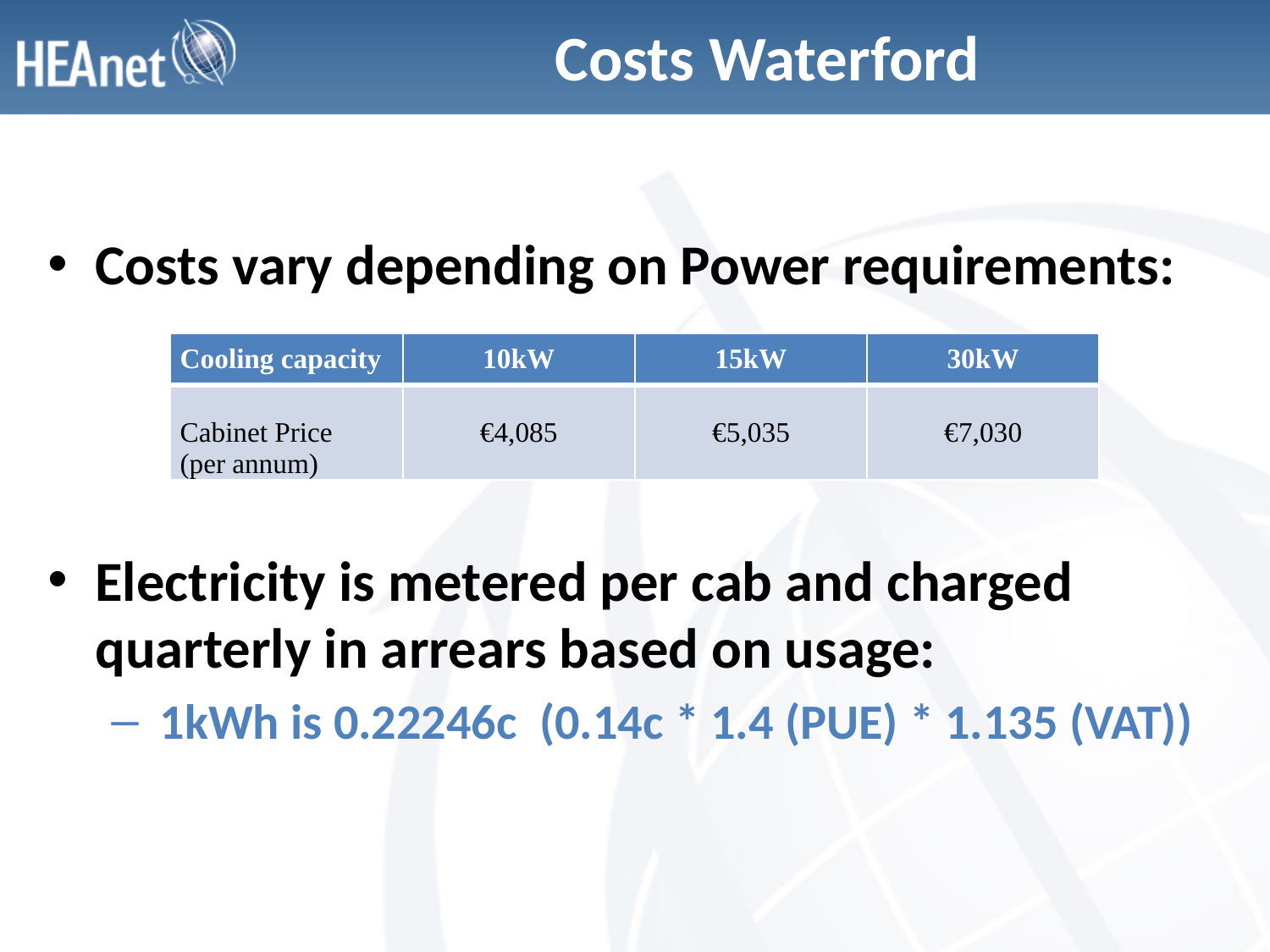

# Costs Waterford
Costs vary depending on Power requirements:

Electricity is metered per cab and charged quarterly in arrears based on usage:
1kWh is 0.22246c  (0.14c * 1.4 (PUE) * 1.135 (VAT))

| Cooling capacity | 10kW | 15kW | 30kW |
| --- | --- | --- | --- |
| Cabinet Price (per annum) | €4,085 | €5,035 | €7,030 |